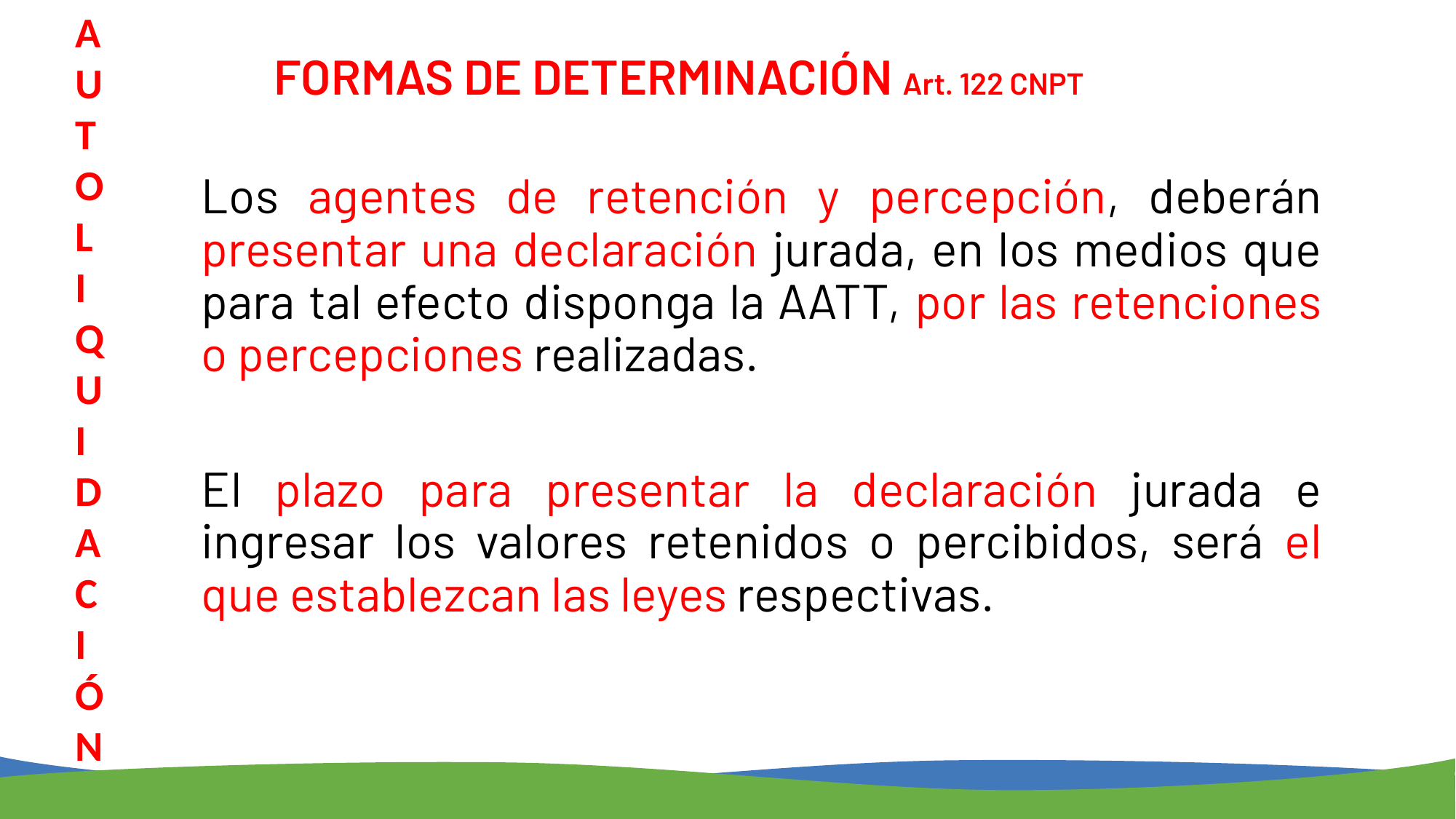

A
U
T
O
L
I
Q
U
I
D
A
C
I
Ó
N
FORMAS DE DETERMINACIÓN Art. 122 CNPT
	Los agentes de retención y percepción, deberán presentar una declaración jurada, en los medios que para tal efecto disponga la AATT, por las retenciones o percepciones realizadas.

	El plazo para presentar la declaración jurada e ingresar los valores retenidos o percibidos, será el que establezcan las leyes respectivas.